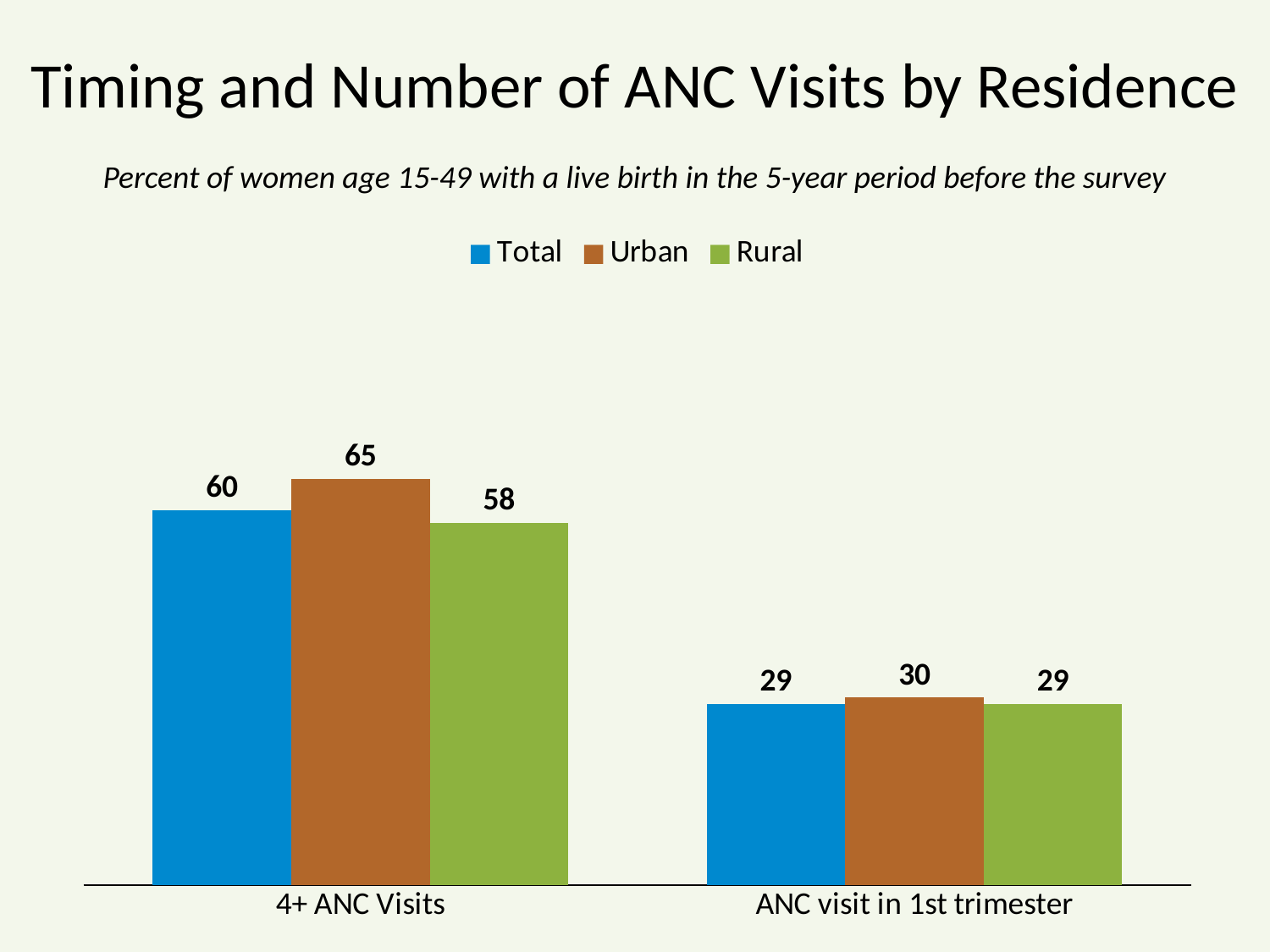

# Timing and Number of ANC Visits by Residence
Percent of women age 15-49 with a live birth in the 5-year period before the survey

### Chart

| Category | Total | Urban | Rural |
|---|---|---|---|
| 4+ ANC Visits | 60.0 | 65.0 | 58.0 |
| ANC visit in 1st trimester | 29.0 | 30.0 | 29.0 |